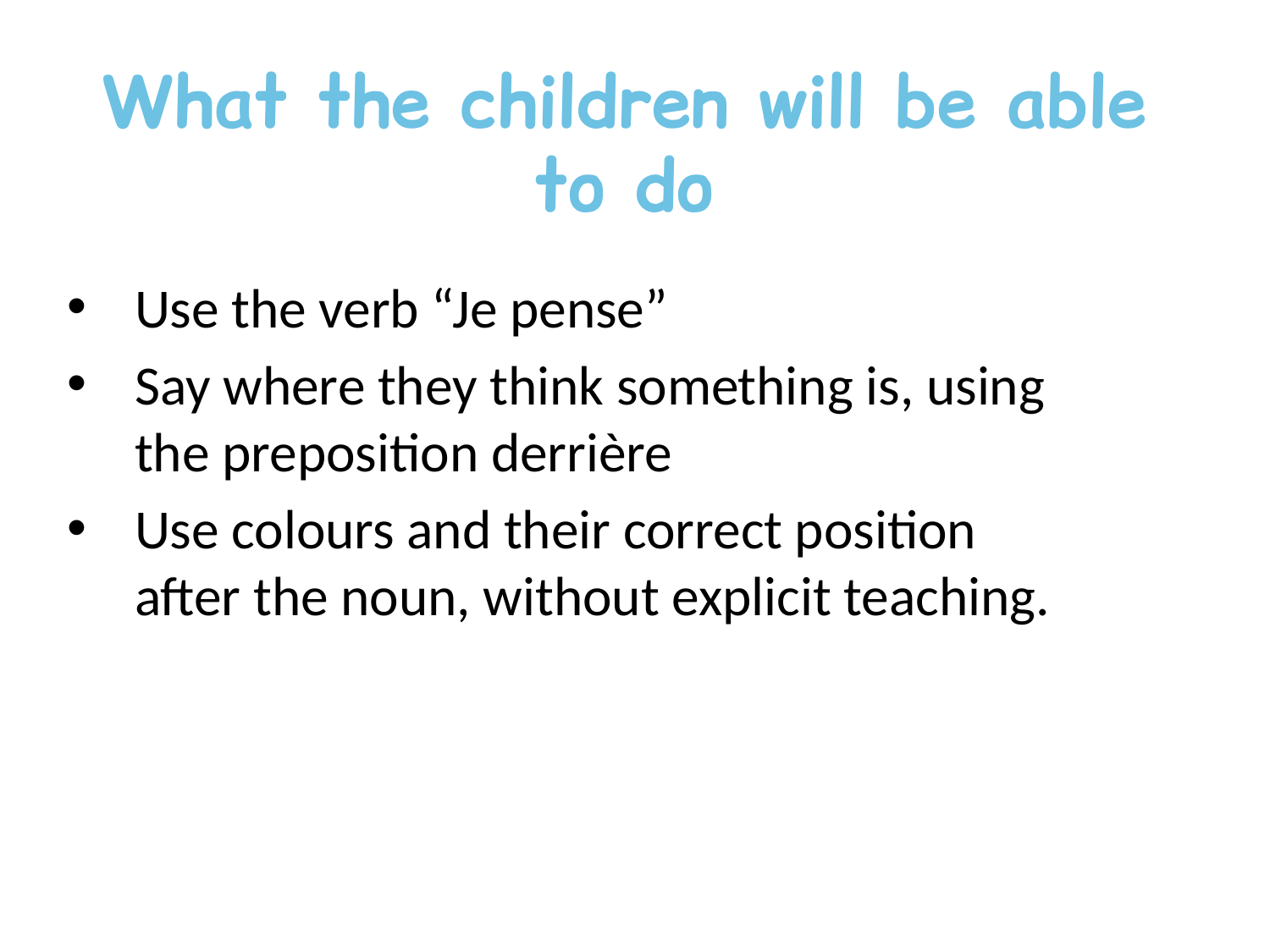

# What the children will be able to do
Use the verb “Je pense”
Say where they think something is, using the preposition derrière
Use colours and their correct position after the noun, without explicit teaching.